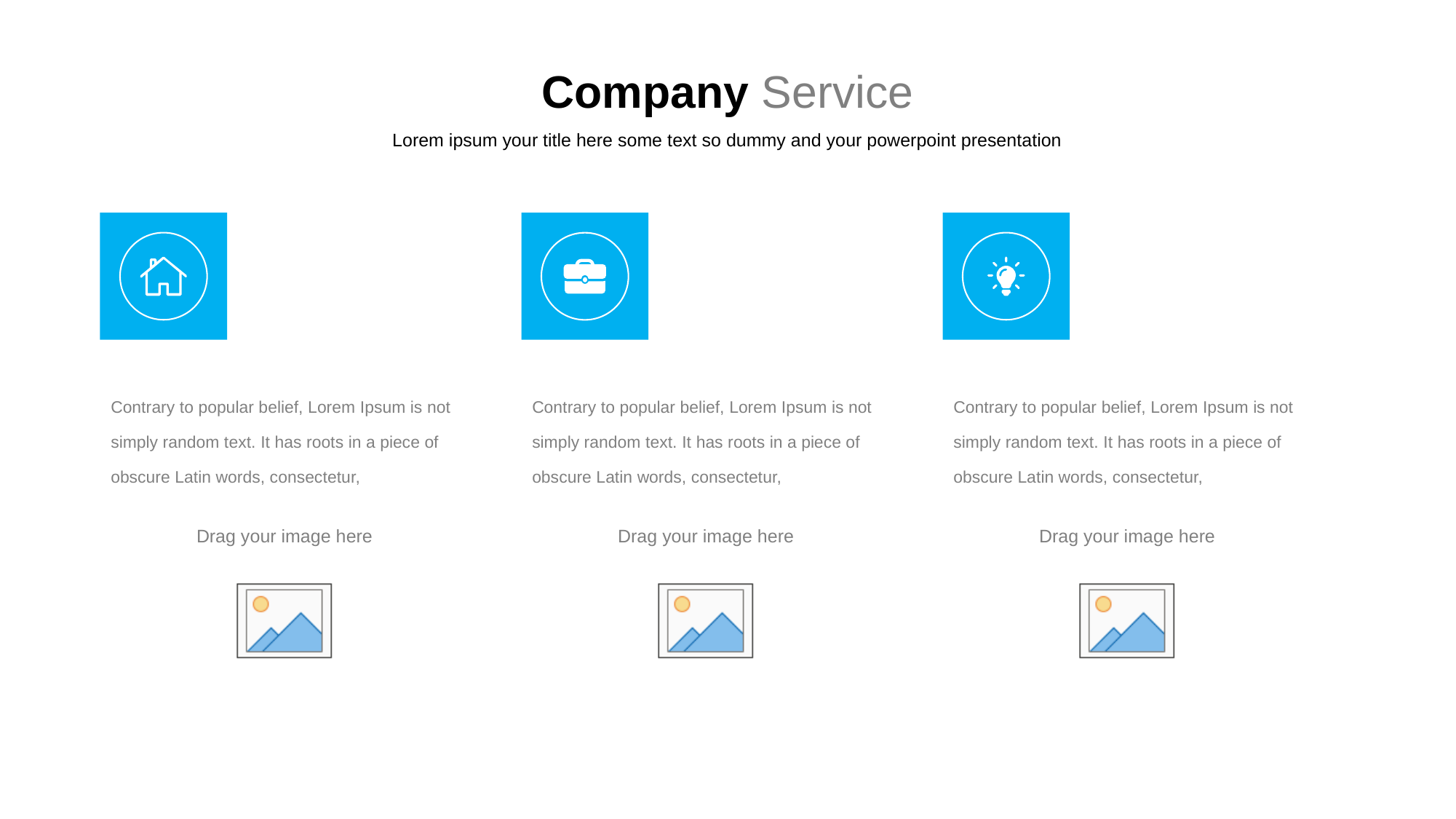

Company Service
Lorem ipsum your title here some text so dummy and your powerpoint presentation

Contrary to popular belief, Lorem Ipsum is not simply random text. It has roots in a piece of obscure Latin words, consectetur,
Contrary to popular belief, Lorem Ipsum is not simply random text. It has roots in a piece of obscure Latin words, consectetur,
Contrary to popular belief, Lorem Ipsum is not simply random text. It has roots in a piece of obscure Latin words, consectetur,